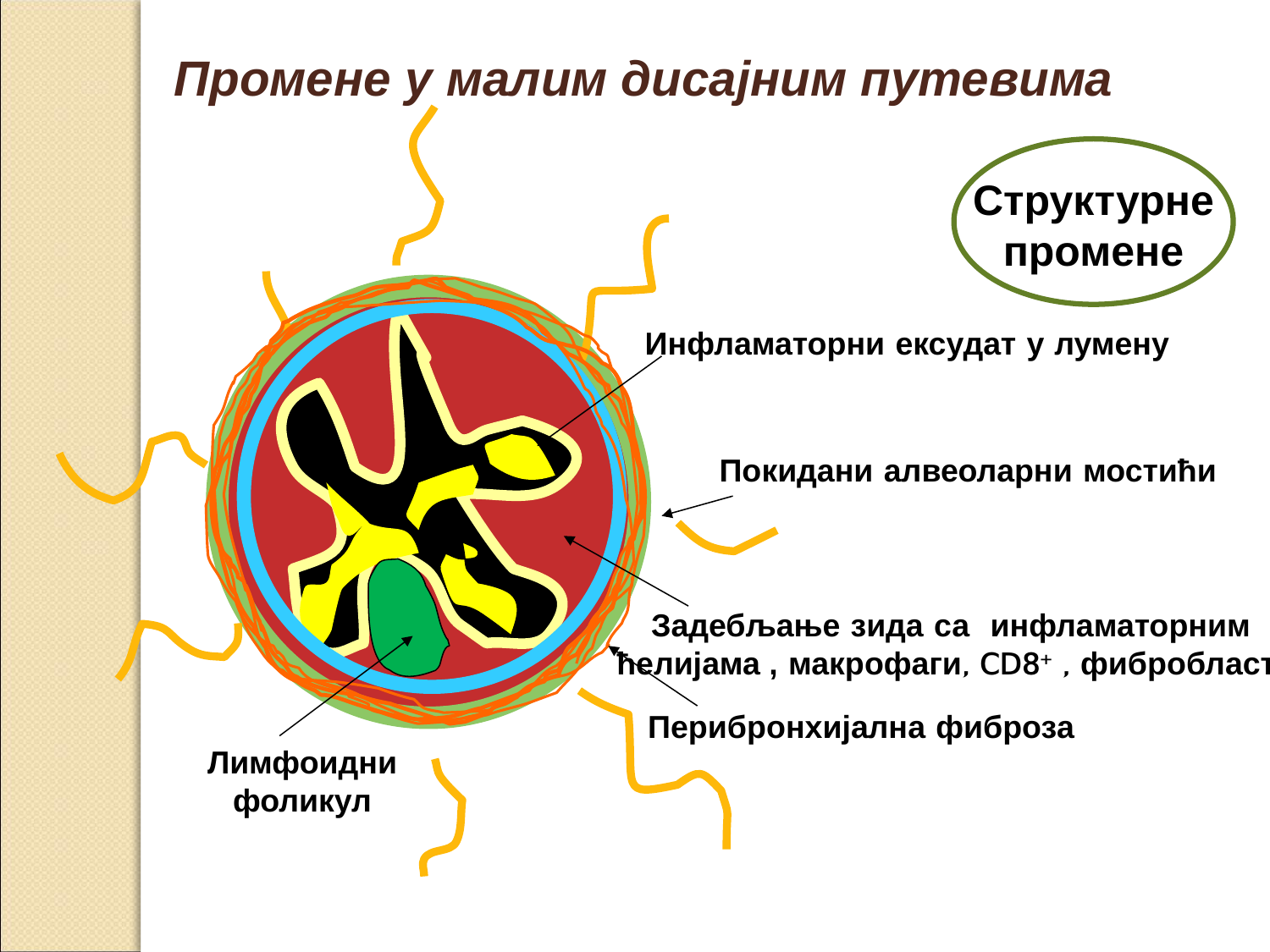

Промене у малим дисајним путевима

Структурне
промене

Инфламаторни ексудат у лумену

Покидани алвеоларни мостићи

Задебљање зида са  инфламаторним
ћелијама , макрофаги, CD8+ , фибробласти

Перибронхијална фиброза
Лимфоидни фоликул